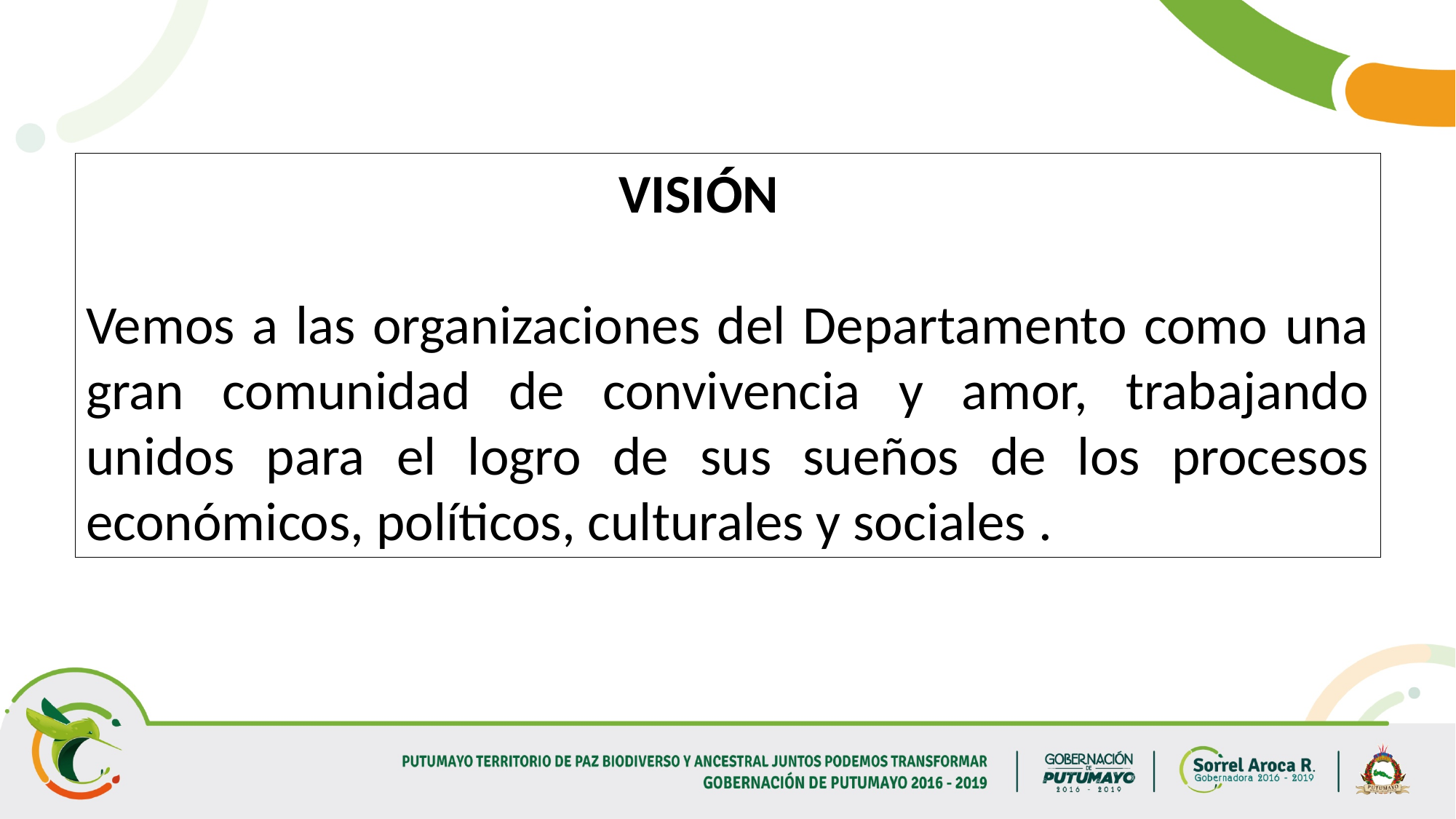

VISIÓN

Vemos a las organizaciones del Departamento como una gran comunidad de convivencia y amor, trabajando unidos para el logro de sus sueños de los procesos económicos, políticos, culturales y sociales .